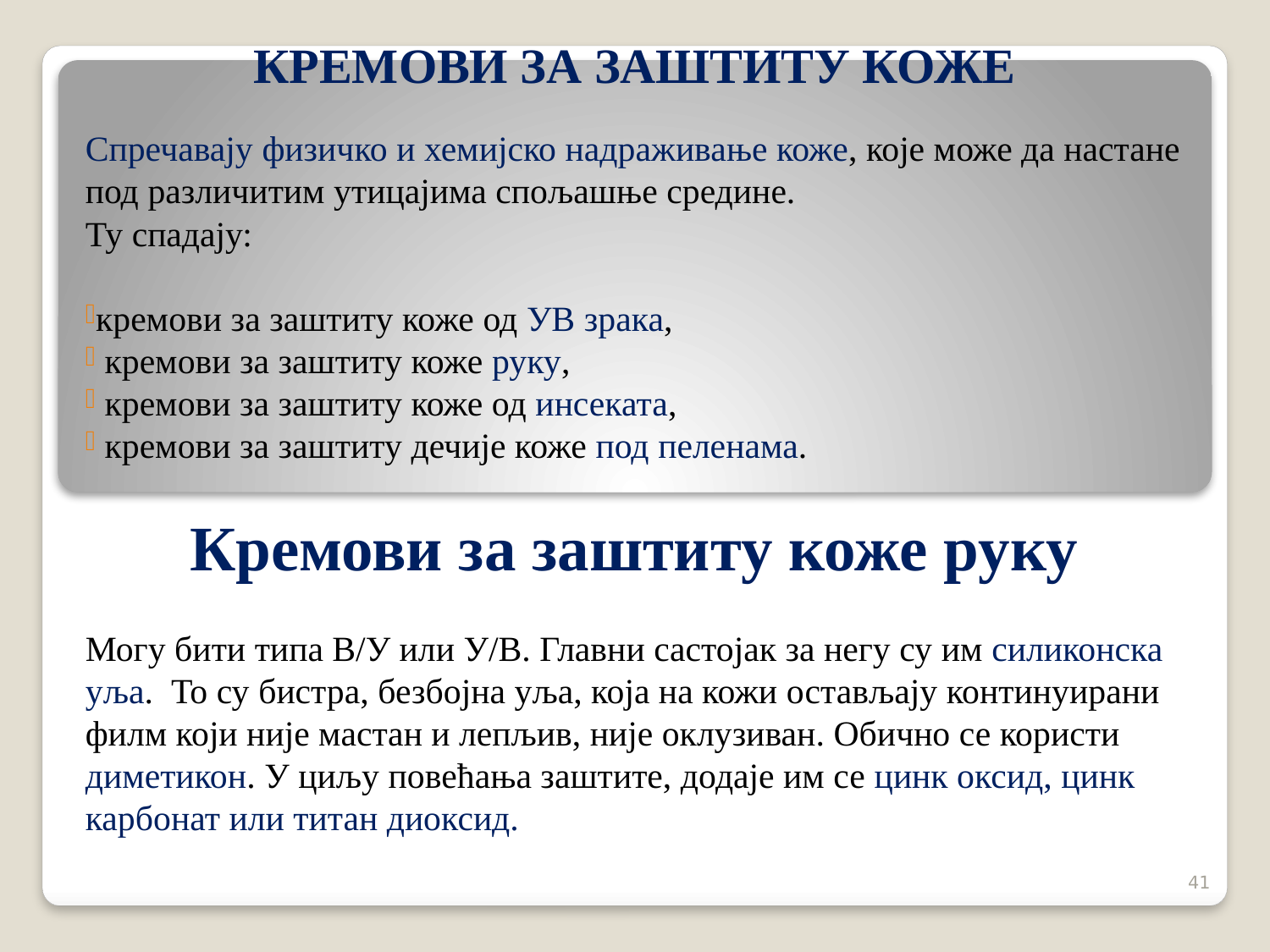

# КРЕМОВИ ЗА ЗАШТИТУ КОЖЕ
Спречавају физичко и хемијско надраживање коже, које може да настане под различитим утицајима спољашње средине.
Ту спадају:

кремови за заштиту коже од УВ зрака,
 кремови за заштиту коже руку,
 кремови за заштиту коже од инсеката,
 кремови за заштиту дечије коже под пеленама.

Кремови за заштиту коже руку

Могу бити типа В/У или У/В. Главни састојак за негу су им силиконска уља.  То су бистра, безбојна уља, која на кожи остављају континуирани филм који није мастан и лепљив, није оклузиван. Обично се користи диметикон. У циљу повећања заштите, додаје им се цинк оксид, цинк карбонат или титан диоксид.

41